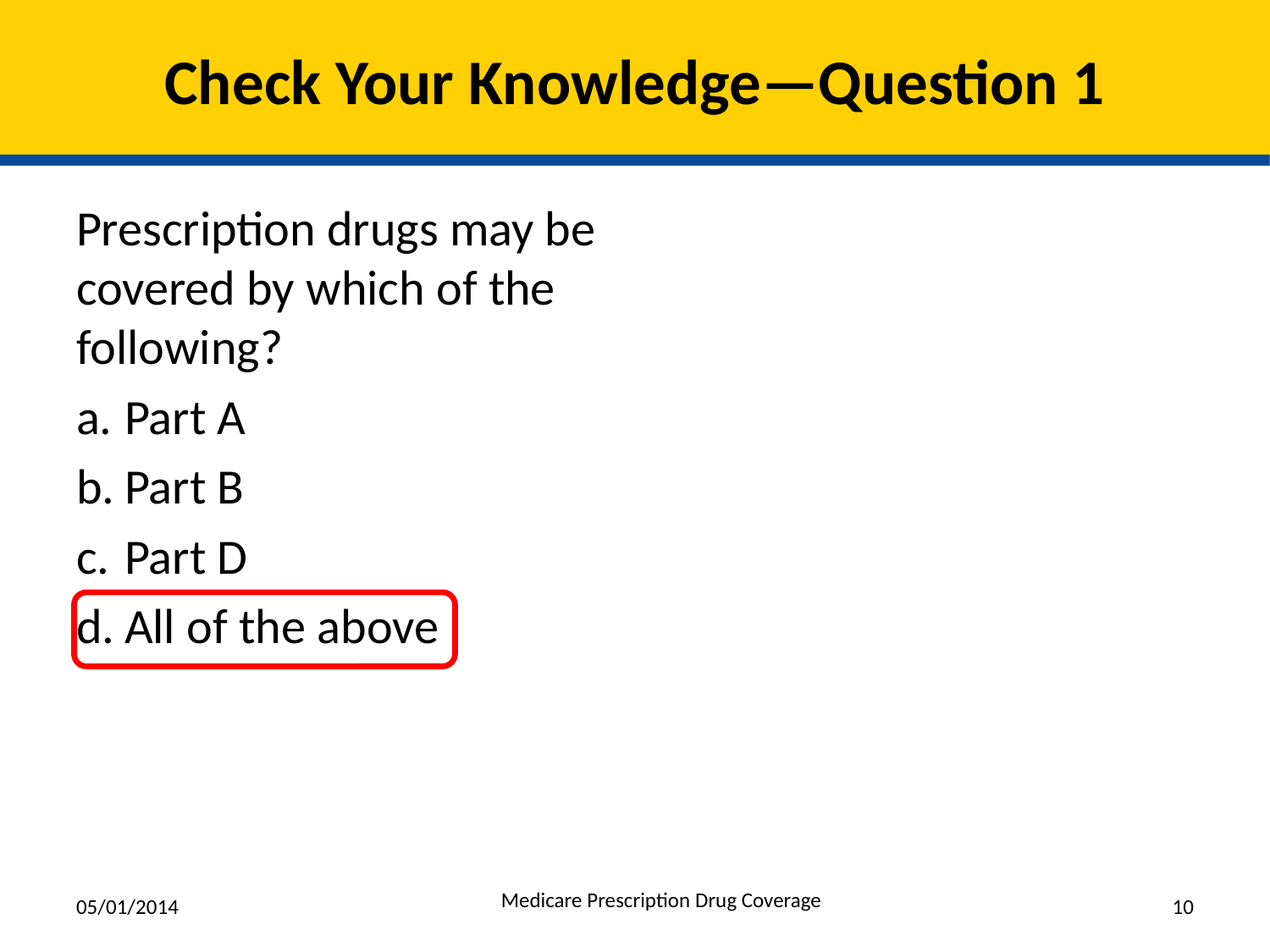

# Check Your Knowledge—Question 1
Prescription drugs may be covered by which of the following?
Part A
Part B
Part D
All of the above

05/01/2014
Medicare Prescription Drug Coverage
10